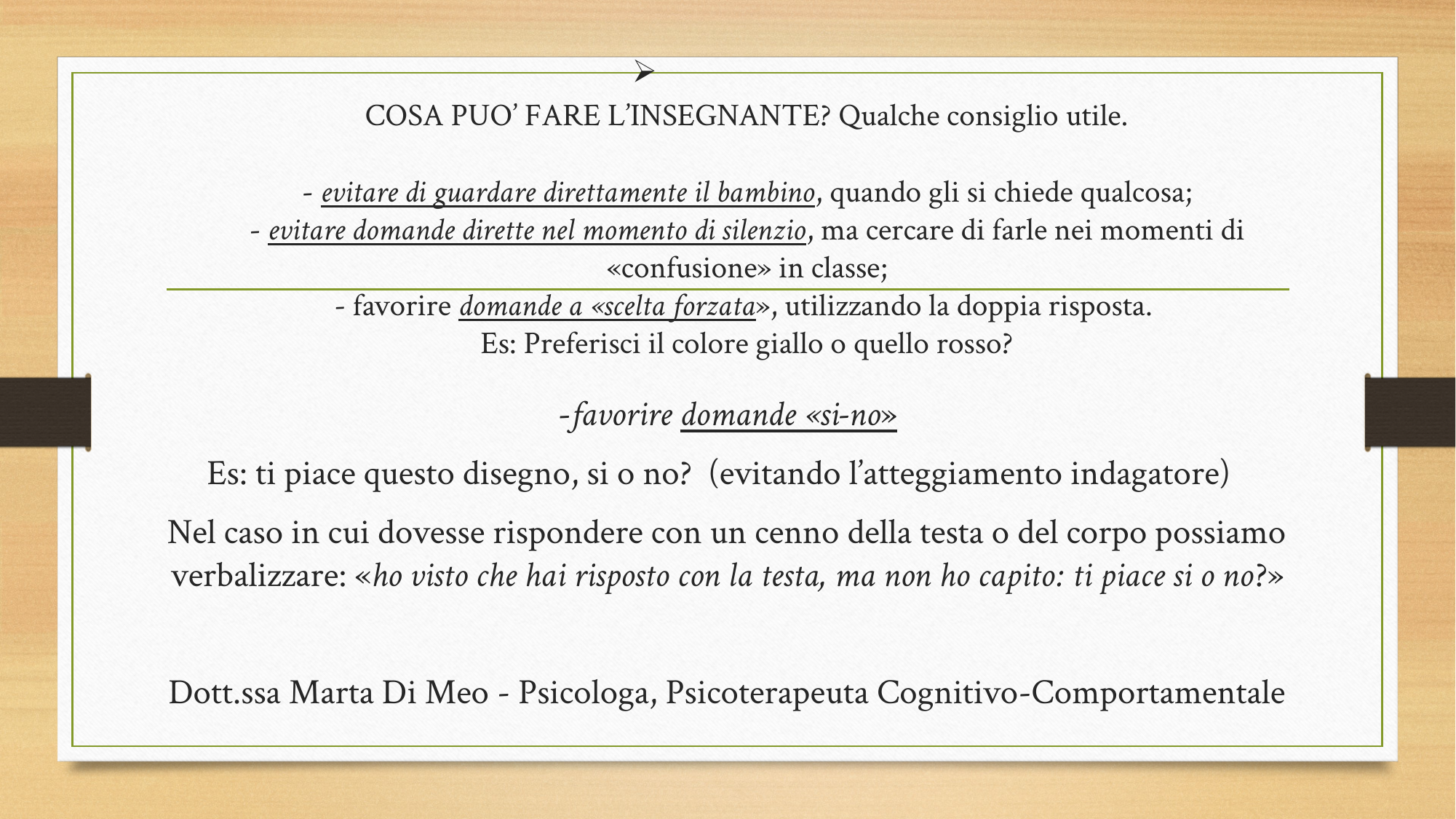

# COSA PUO’ FARE L’INSEGNANTE? Qualche consiglio utile. - evitare di guardare direttamente il bambino, quando gli si chiede qualcosa; - evitare domande dirette nel momento di silenzio, ma cercare di farle nei momenti di «confusione» in classe; - favorire domande a «scelta forzata», utilizzando la doppia risposta. Es: Preferisci il colore giallo o quello rosso?
-favorire domande «si-no»
Es: ti piace questo disegno, si o no?  (evitando l’atteggiamento indagatore)
Nel caso in cui dovesse rispondere con un cenno della testa o del corpo possiamo verbalizzare: «ho visto che hai risposto con la testa, ma non ho capito: ti piace si o no?»

Dott.ssa Marta Di Meo - Psicologa, Psicoterapeuta Cognitivo-Comportamentale